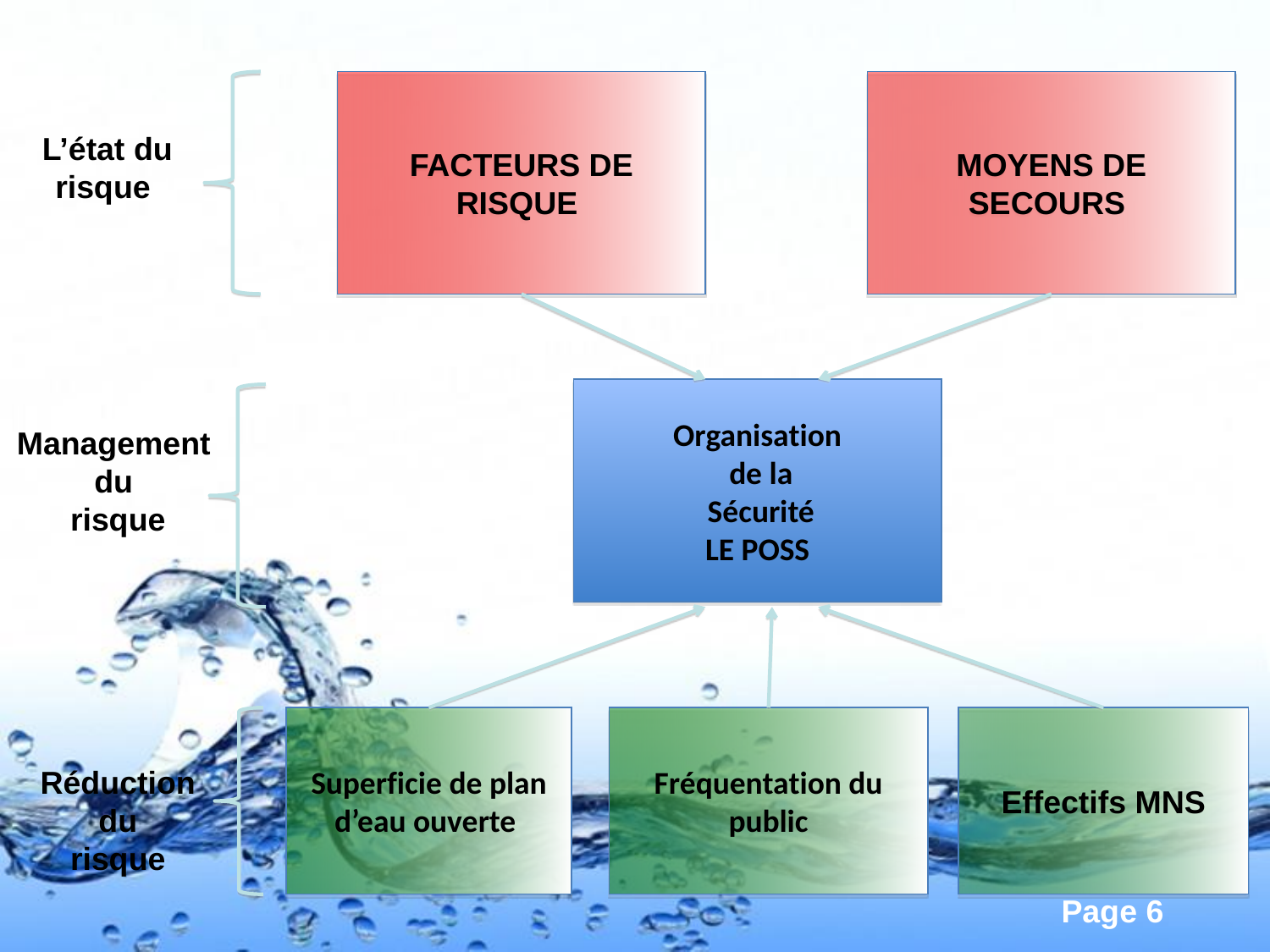

FACTEURS DE RISQUE
MOYENS DE SECOURS
L’état du risque
Organisation
 de la
 Sécurité
LE POSS

Management
du
risque

Superficie de plan d’eau ouverte
Fréquentation du public
Effectifs MNS
Réduction
 du
risque